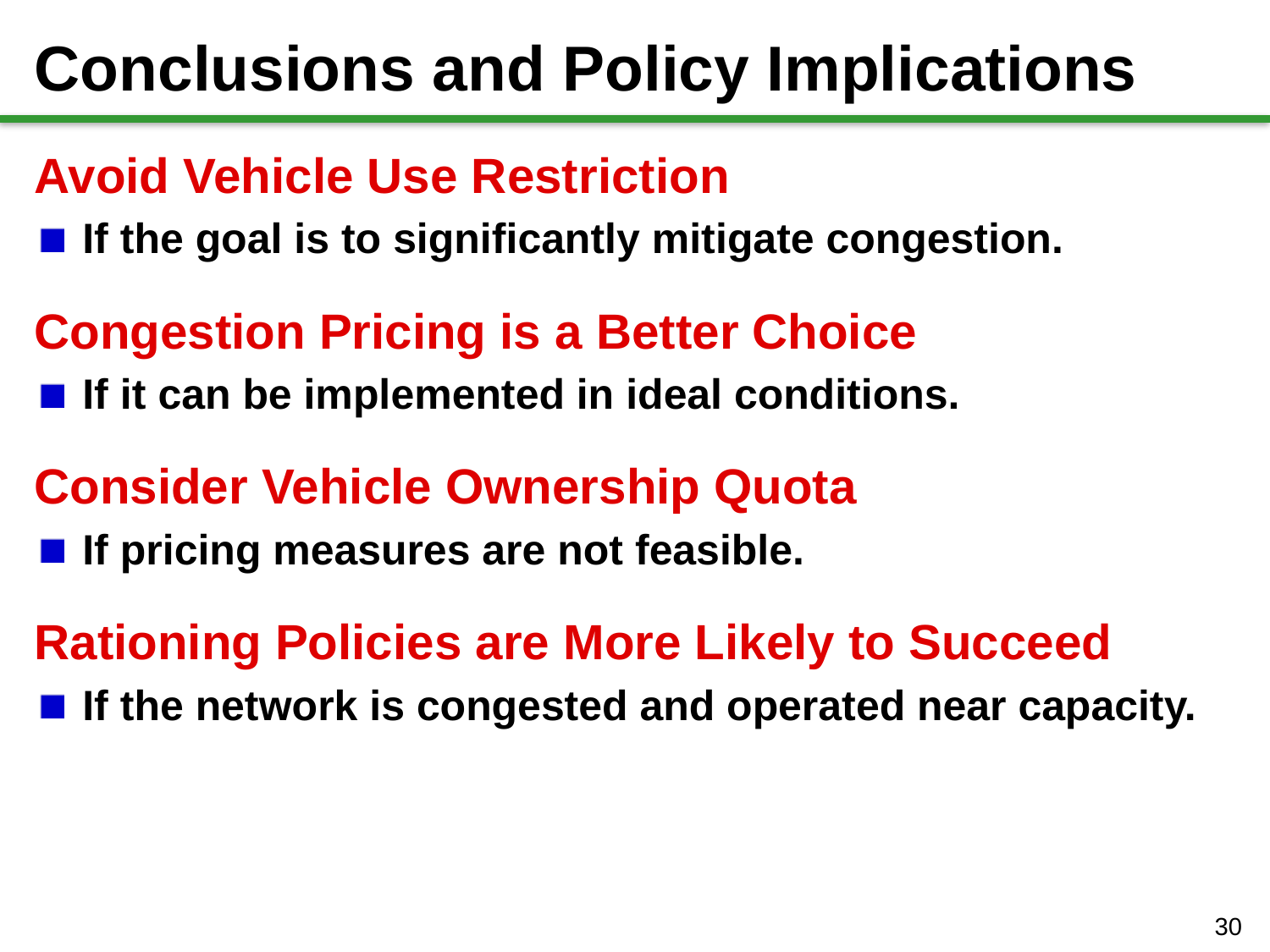

# Conclusions and Policy Implications

Avoid Vehicle Use Restriction
If the goal is to significantly mitigate congestion.

Congestion Pricing is a Better Choice
If it can be implemented in ideal conditions.

Consider Vehicle Ownership Quota
If pricing measures are not feasible.

Rationing Policies are More Likely to Succeed
If the network is congested and operated near capacity.

30